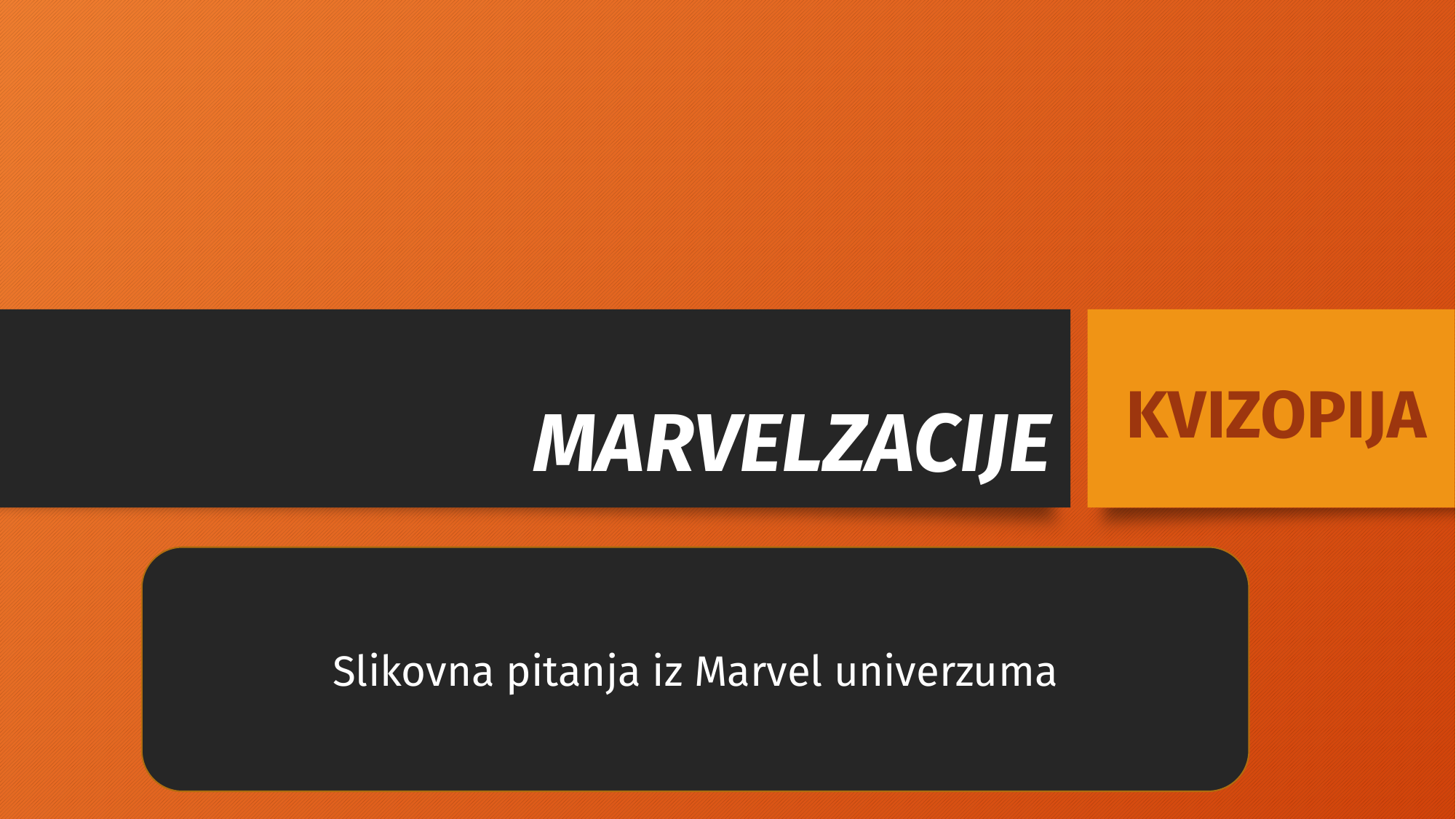

# MARVELZACIJE
KVIZOPIJA
Slikovna pitanja iz Marvel univerzuma